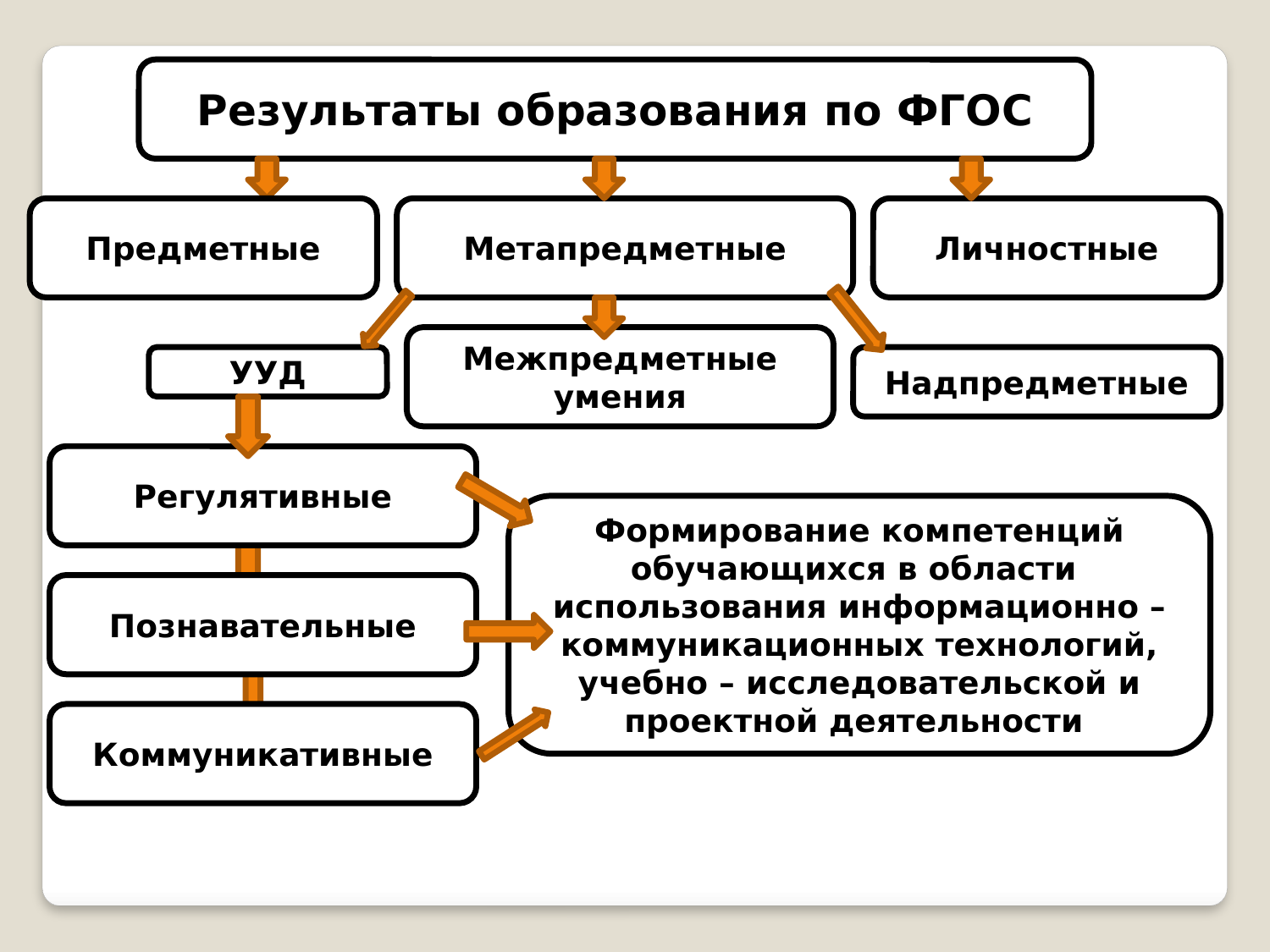

Результаты образования по ФГОС

Предметные
Метапредметные
Личностные

Межпредметные умения
УУД
Надпредметные

Регулятивные

Формирование компетенций обучающихся в области  использования информационно – коммуникационных технологий, учебно – исследовательской и проектной деятельности

Познавательные

Коммуникативные